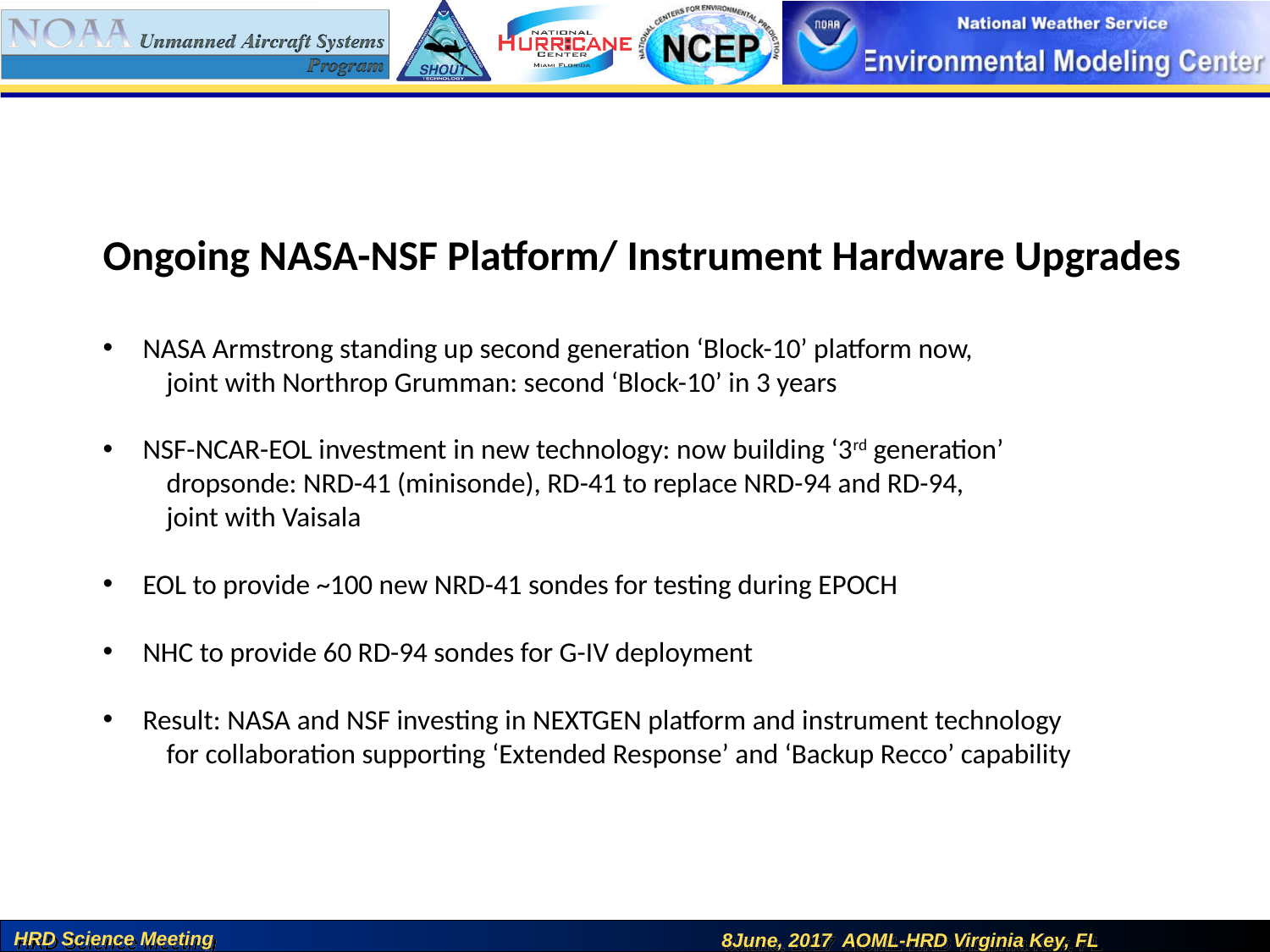

Ongoing NASA-NSF Platform/ Instrument Hardware Upgrades

NASA Armstrong standing up second generation ‘Block-10’ platform now,
joint with Northrop Grumman: second ‘Block-10’ in 3 years

NSF-NCAR-EOL investment in new technology: now building ‘3rd generation’
dropsonde: NRD-41 (minisonde), RD-41 to replace NRD-94 and RD-94,
joint with Vaisala

EOL to provide ~100 new NRD-41 sondes for testing during EPOCH

NHC to provide 60 RD-94 sondes for G-IV deployment

Result: NASA and NSF investing in NEXTGEN platform and instrument technology
for collaboration supporting ‘Extended Response’ and ‘Backup Recco’ capability